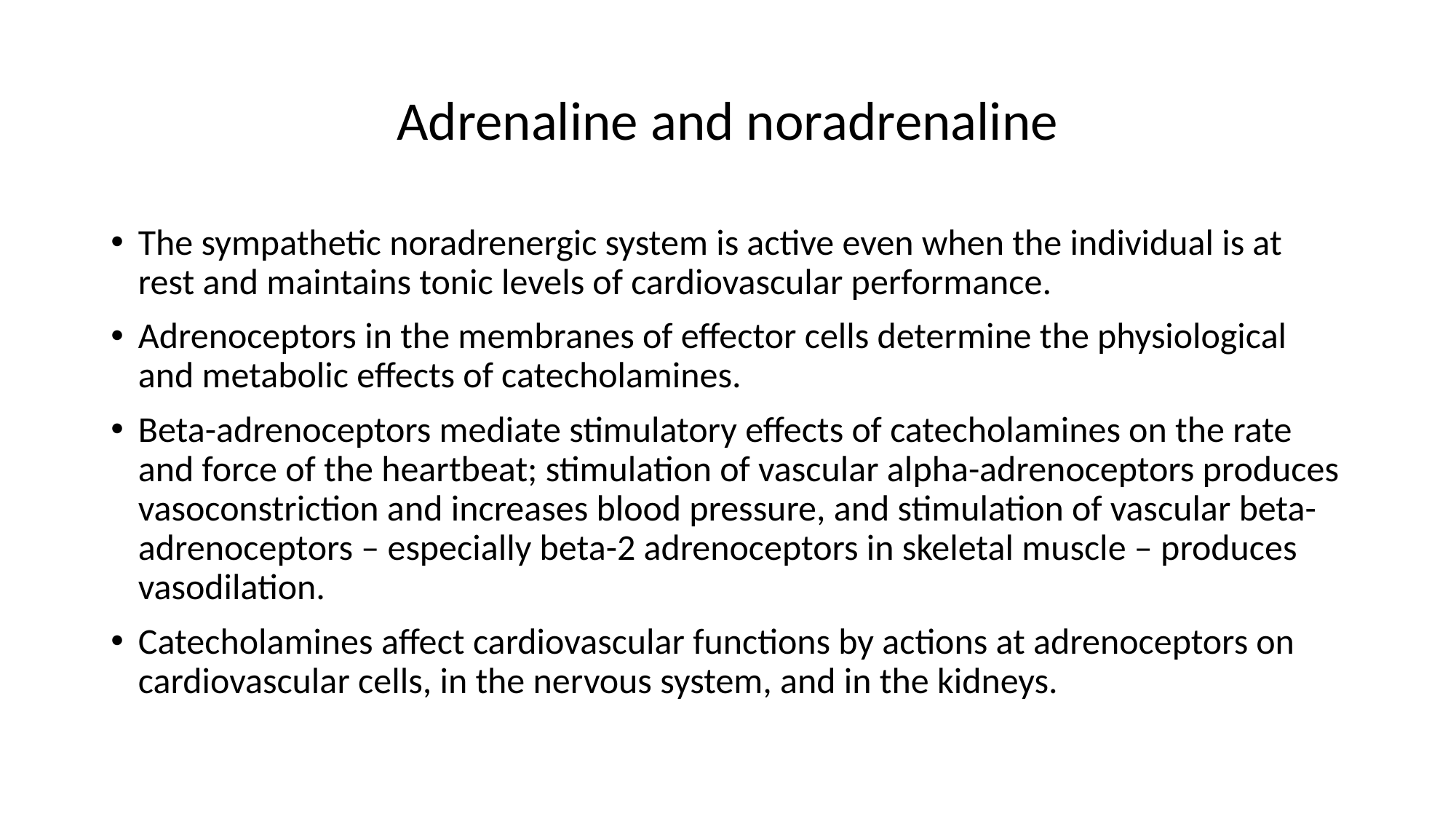

# Adrenaline and noradrenaline
The sympathetic noradrenergic system is active even when the individual is at rest and maintains tonic levels of cardiovascular performance.
Adrenoceptors in the membranes of effector cells determine the physiological and metabolic effects of catecholamines.
Beta-adrenoceptors mediate stimulatory effects of catecholamines on the rate and force of the heartbeat; stimulation of vascular alpha-adrenoceptors produces vasoconstriction and increases blood pressure, and stimulation of vascular beta-adrenoceptors – especially beta-2 adrenoceptors in skeletal muscle – produces vasodilation.
Catecholamines affect cardiovascular functions by actions at adrenoceptors on cardiovascular cells, in the nervous system, and in the kidneys.